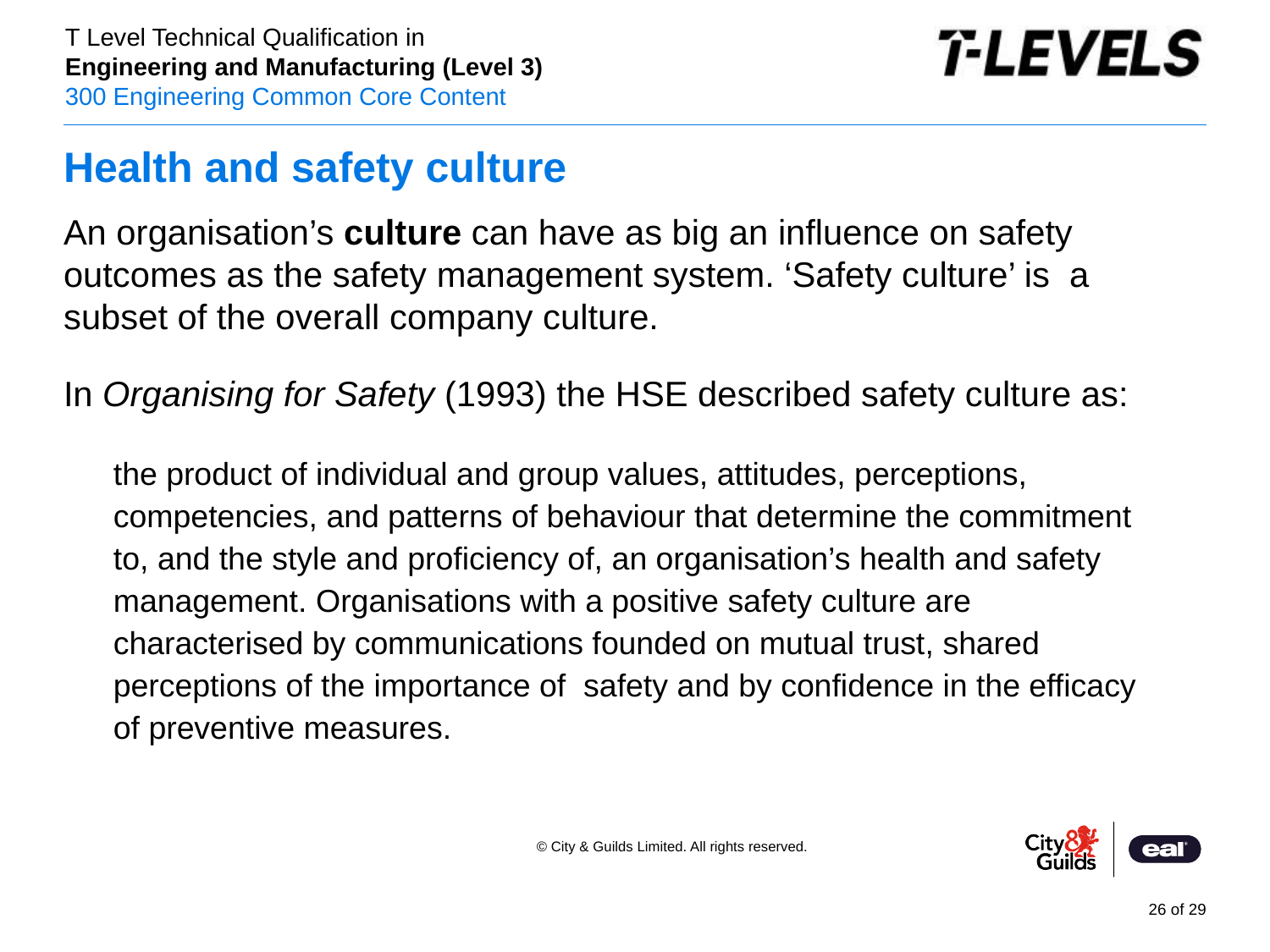

# Health and safety culture
An organisation’s culture can have as big an influence on safety outcomes as the safety management system. ‘Safety culture’ is  a subset of the overall company culture.
In Organising for Safety (1993) the HSE described safety culture as:
the product of individual and group values, attitudes, perceptions, competencies, and patterns of behaviour that determine the commitment to, and the style and proficiency of, an organisation’s health and safety management. Organisations with a positive safety culture are characterised by communications founded on mutual trust, shared perceptions of the importance of  safety and by confidence in the efficacy of preventive measures.